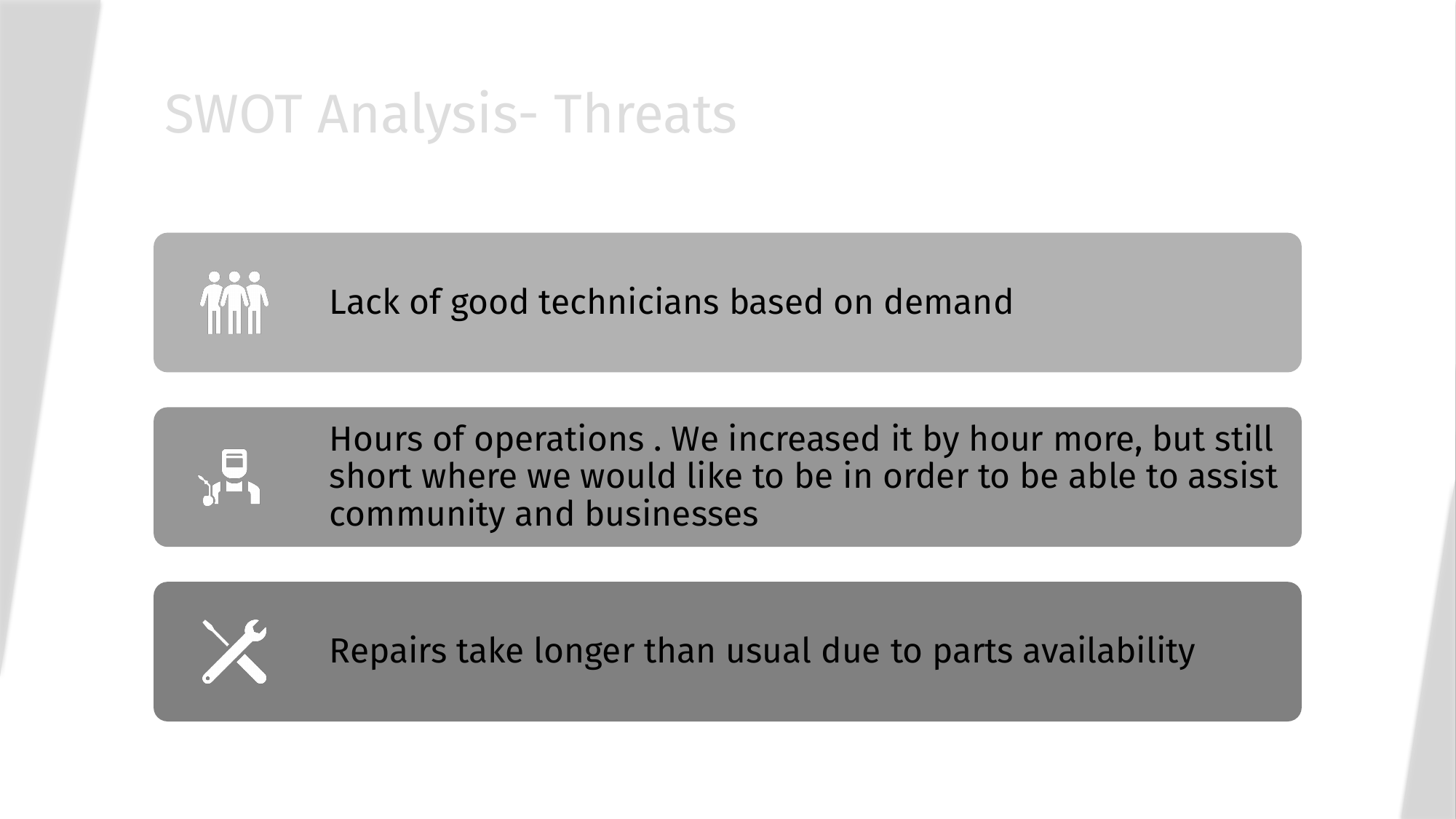

# SWOT Analysis- Threats
Lack of good technicians based on demand
Hours of operations . We increased it by hour more, but still short where we would like to be in order to be able to assist community and businesses
Repairs take longer than usual due to parts availability